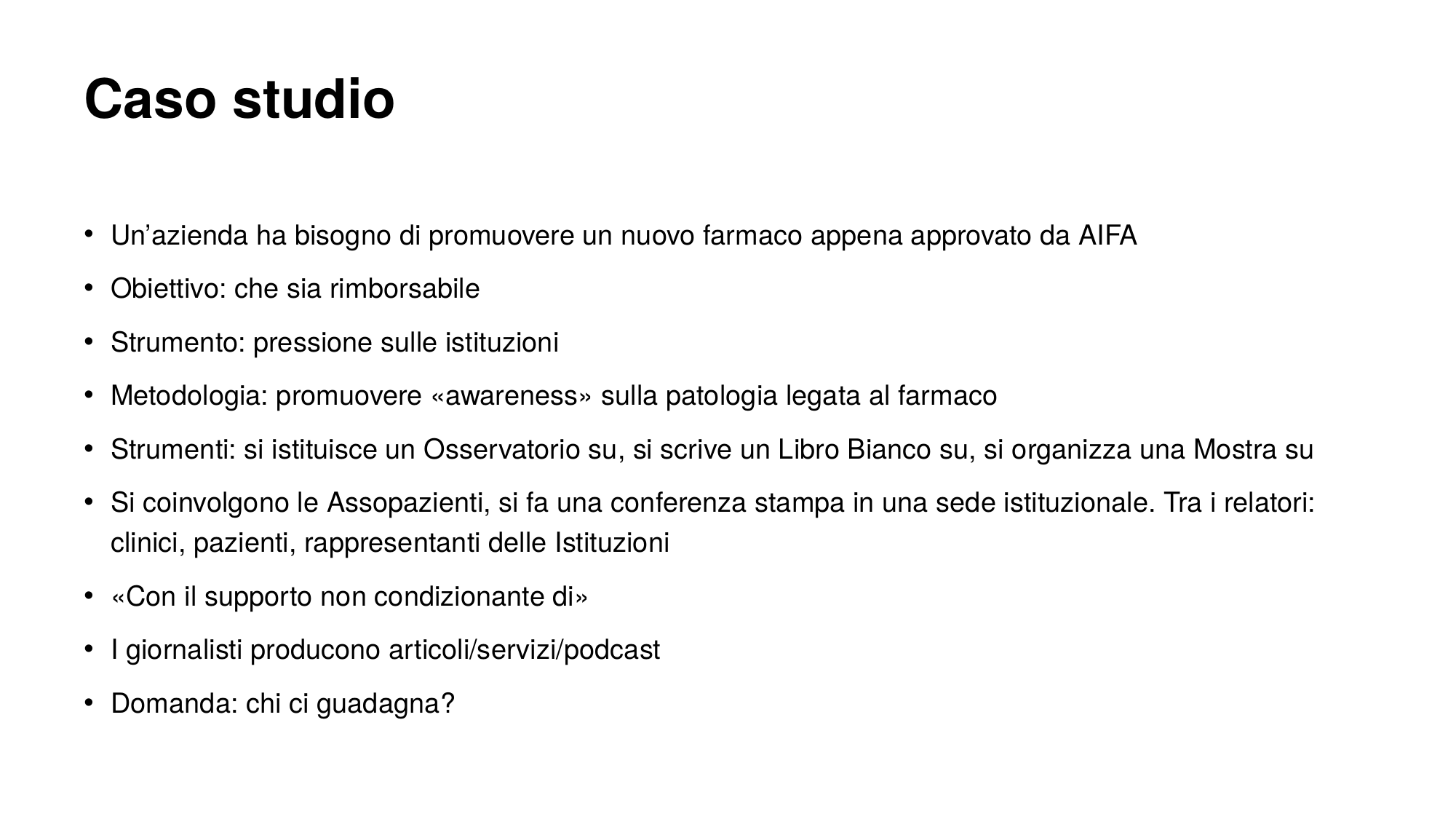

# Caso studio
Un’azienda ha bisogno di promuovere un nuovo farmaco appena approvato da AIFA
Obiettivo: che sia rimborsabile
Strumento: pressione sulle istituzioni
Metodologia: promuovere «awareness» sulla patologia legata al farmaco
Strumenti: si istituisce un Osservatorio su, si scrive un Libro Bianco su, si organizza una Mostra su
Si coinvolgono le Assopazienti, si fa una conferenza stampa in una sede istituzionale. Tra i relatori: clinici, pazienti, rappresentanti delle Istituzioni
«Con il supporto non condizionante di»
I giornalisti producono articoli/servizi/podcast
Domanda: chi ci guadagna?